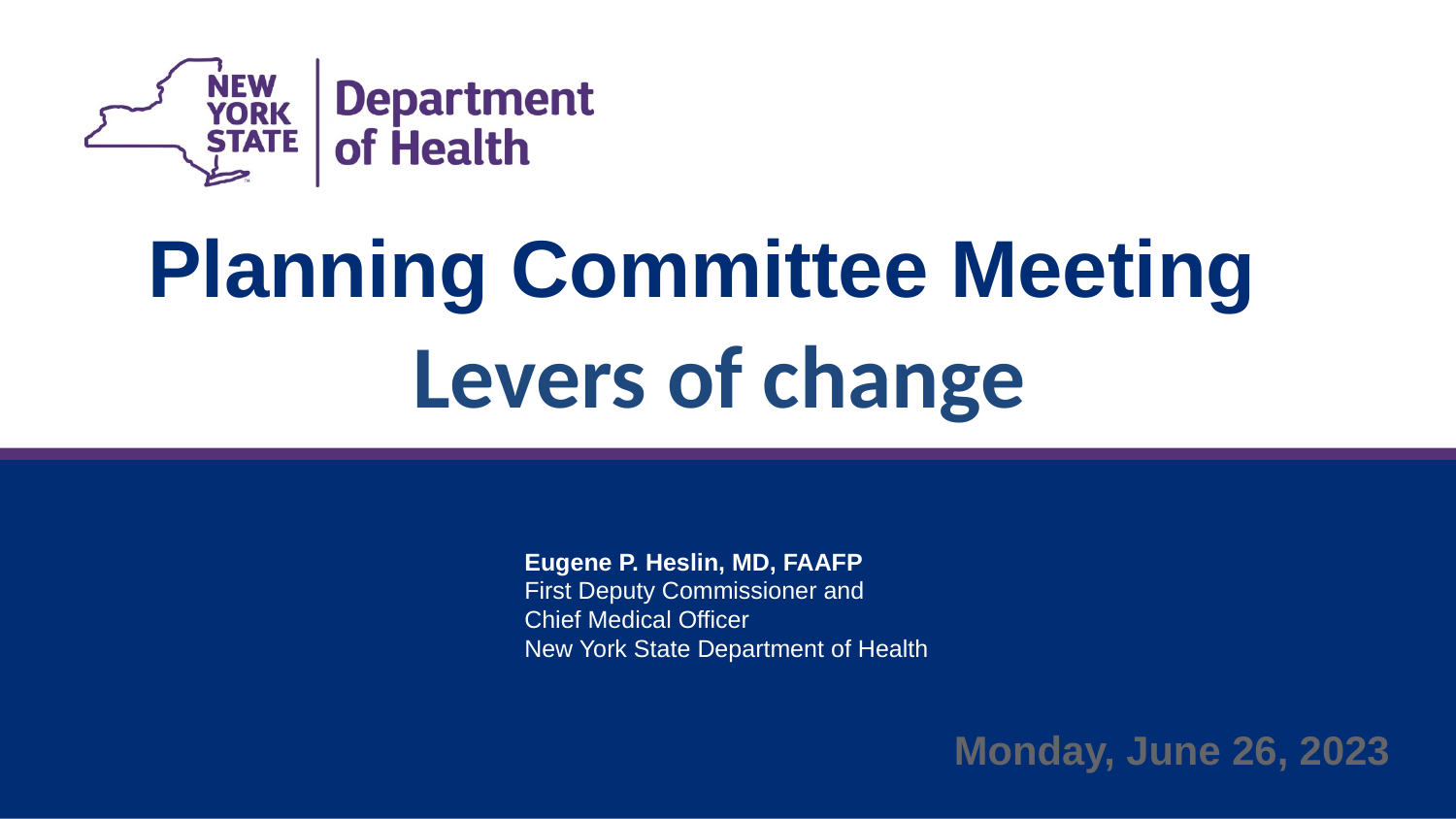

Planning Committee Meeting
Levers of change
Eugene P. Heslin, MD, FAAFP
First Deputy Commissioner and
Chief Medical Officer
New York State Department of Health
		Monday, June 26, 2023